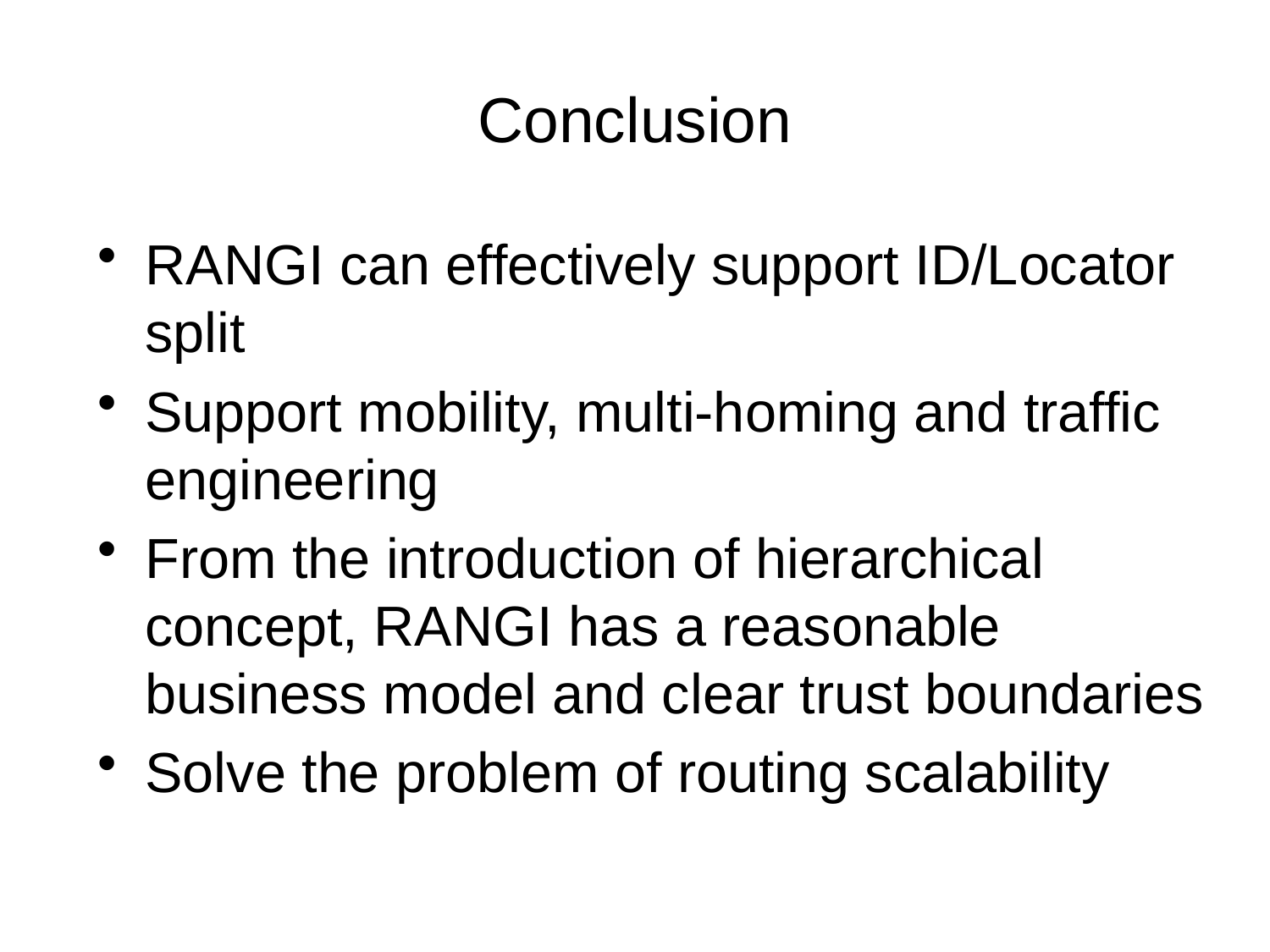

# Conclusion
RANGI can effectively support ID/Locator split
Support mobility, multi-homing and traffic engineering
From the introduction of hierarchical concept, RANGI has a reasonable business model and clear trust boundaries
Solve the problem of routing scalability